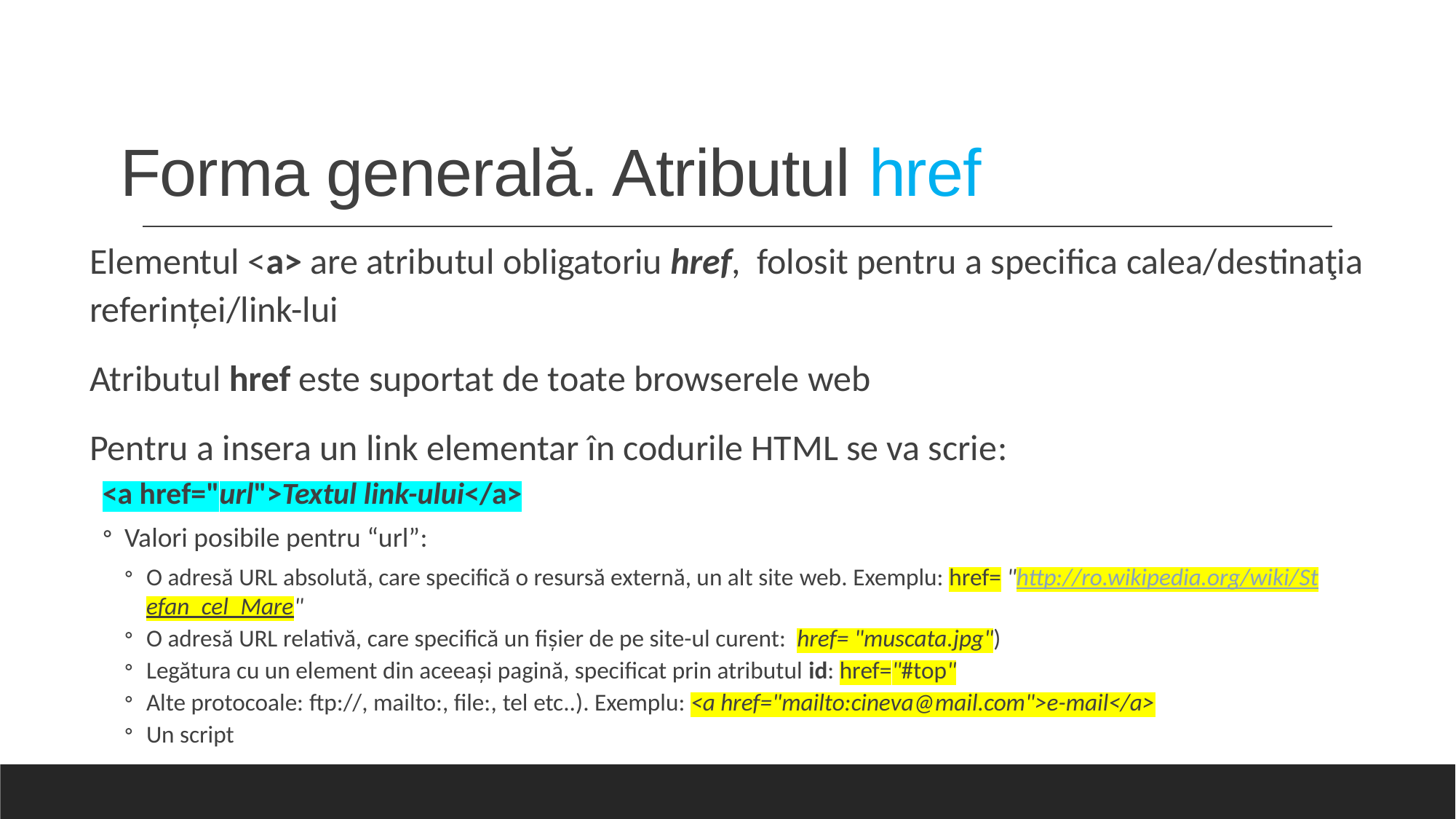

# Forma generală. Atributul href
Elementul <a> are atributul obligatoriu href,  folosit pentru a specifica calea/destinaţia referinței/link-lui
Atributul href este suportat de toate browserele web
Pentru a insera un link elementar în codurile HTML se va scrie:
<a href="url">Textul link-ului</a>
Valori posibile pentru “url”:
O adresă URL absolută, care specifică o resursă externă, un alt site web. Exemplu: href= "http://ro.wikipedia.org/wiki/Stefan_cel_Mare"
O adresă URL relativă, care specifică un fişier de pe site-ul curent:  href= "muscata.jpg")
Legătura cu un element din aceeaşi pagină, specificat prin atributul id: href="#top"
Alte protocoale: ftp://, mailto:, file:, tel etc..). Exemplu: <a href="mailto:cineva@mail.com">e-mail</a>
Un script